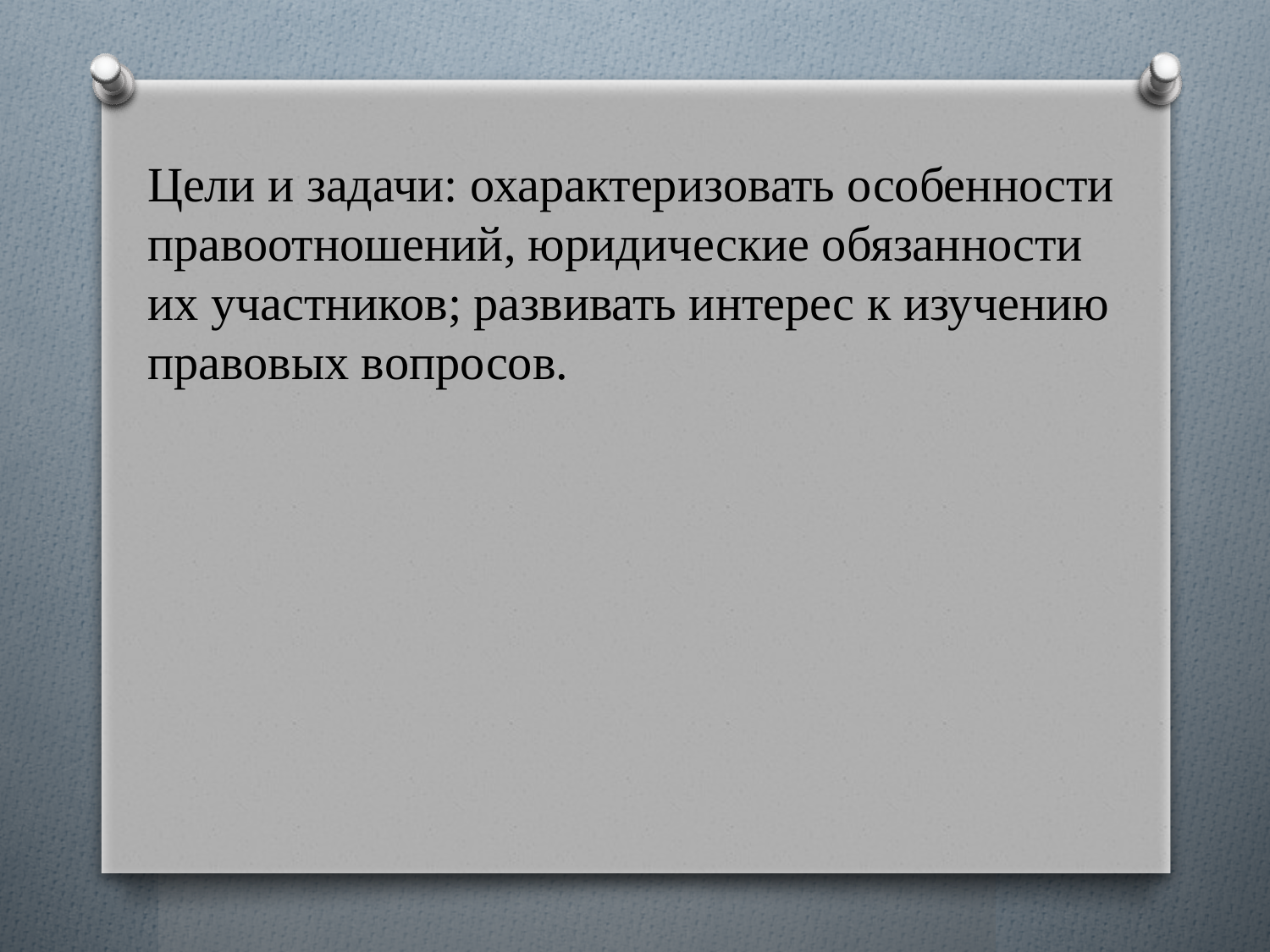

Цели и задачи: охарактеризовать особенности правоотношений, юридические обязанности их участников; развивать интерес к изучению правовых вопросов.